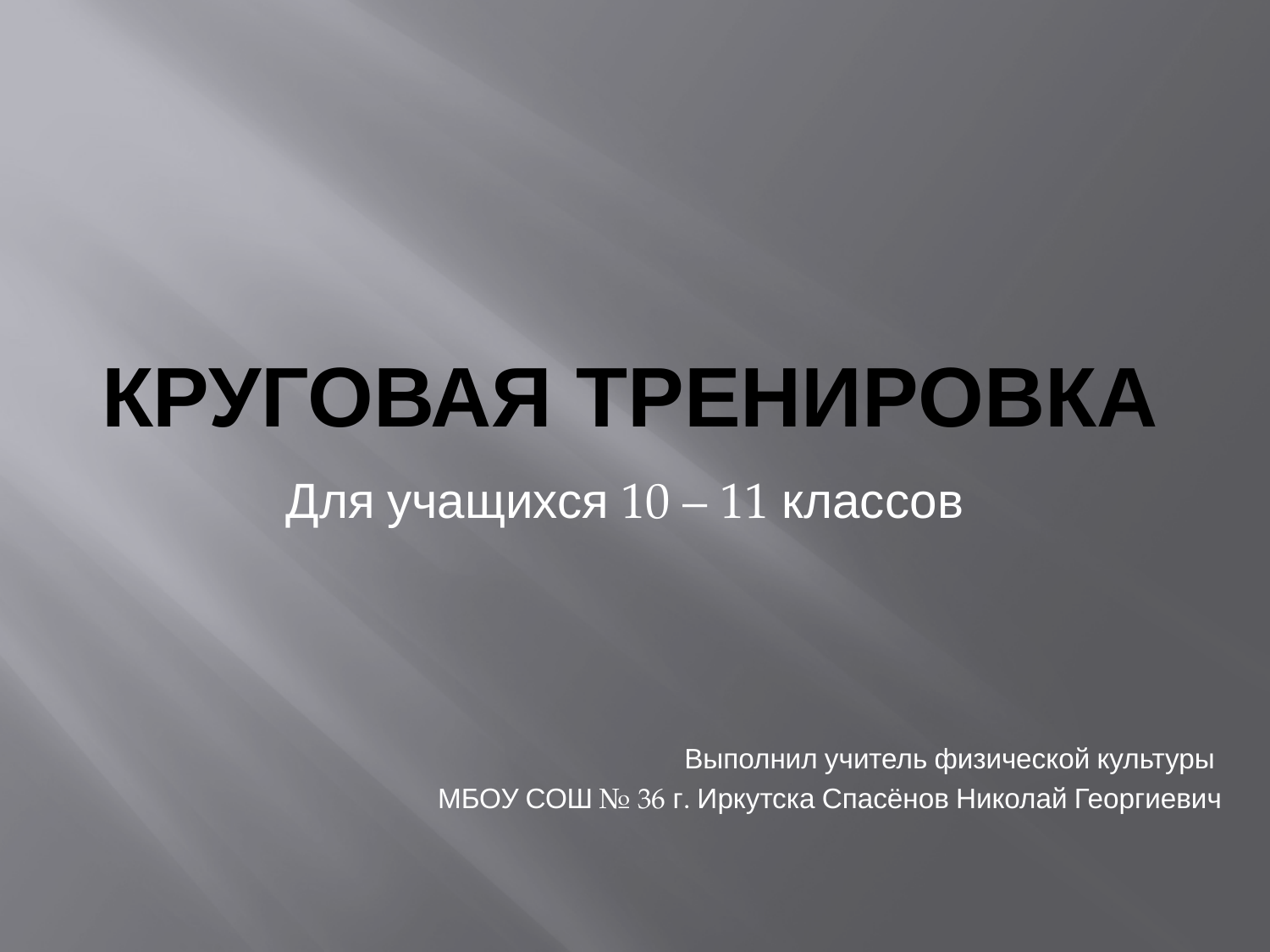

# Круговая тренировка
Для учащихся 10 – 11 классов

Выполнил учитель физической культуры
МБОУ СОШ № 36 г. Иркутска Спасёнов Николай Георгиевич